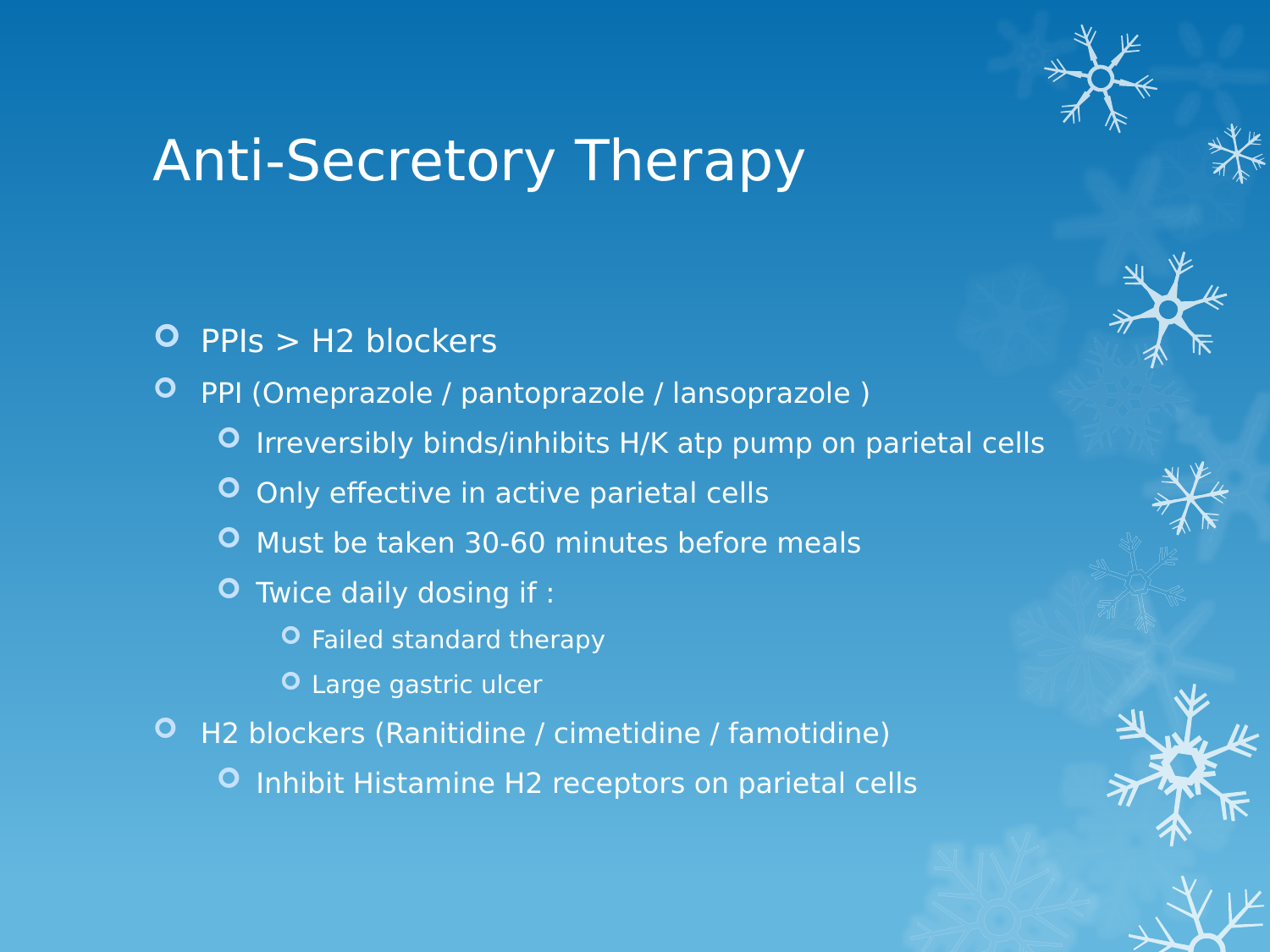

# Anti-Secretory Therapy

PPIs > H2 blockers
PPI (Omeprazole / pantoprazole / lansoprazole )
Irreversibly binds/inhibits H/K atp pump on parietal cells
Only effective in active parietal cells
Must be taken 30-60 minutes before meals
Twice daily dosing if :
Failed standard therapy
Large gastric ulcer
H2 blockers (Ranitidine / cimetidine / famotidine)
Inhibit Histamine H2 receptors on parietal cells